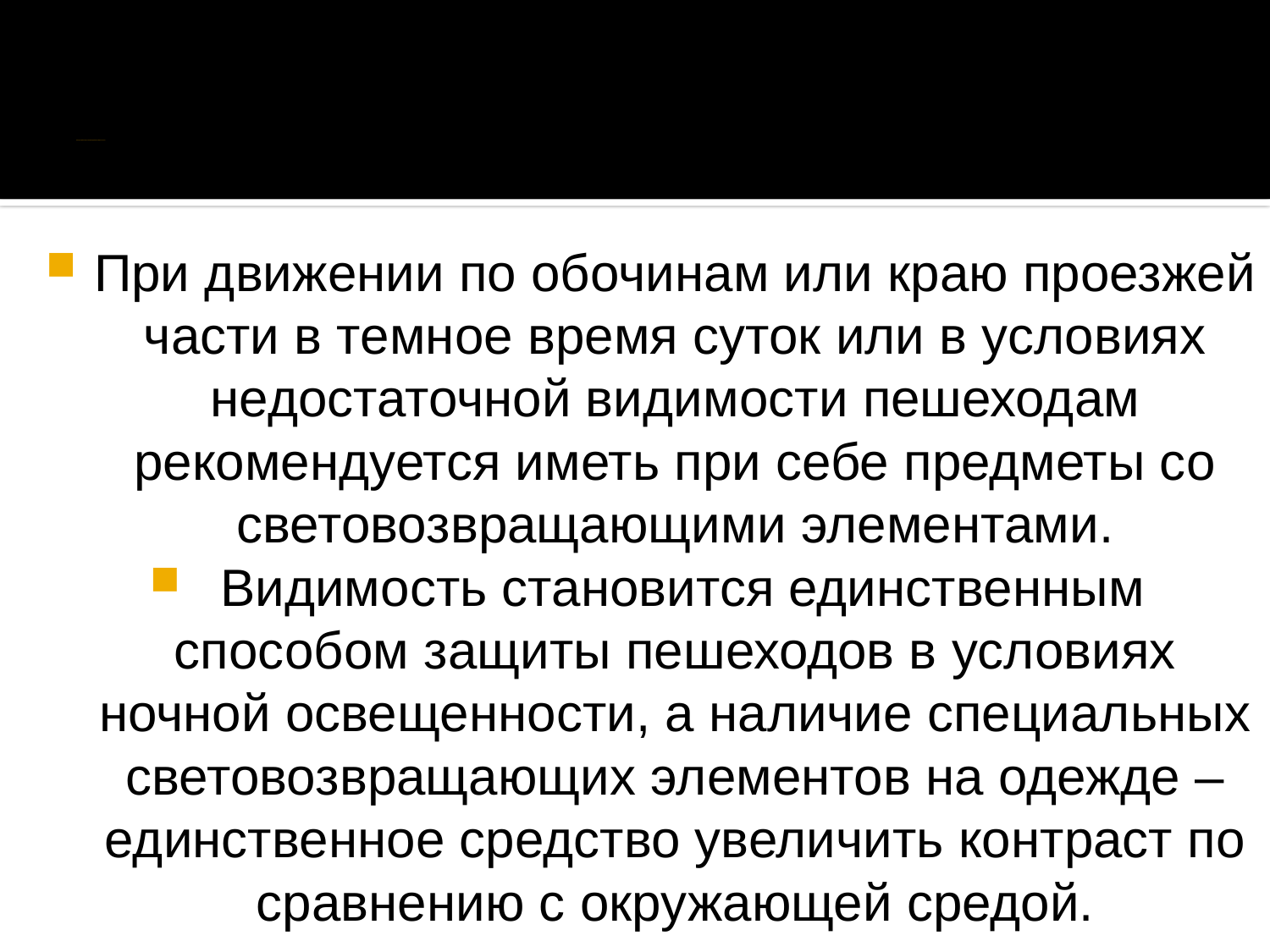

# С 2009 года в Правилах введена новая рекомендация, которая говорит нам о том, что …
При движении по обочинам или краю проезжей части в темное время суток или в условиях недостаточной видимости пешеходам рекомендуется иметь при себе предметы со световозвращающими элементами.
 Видимость становится единственным способом защиты пешеходов в условиях ночной освещенности, а наличие специальных световозвращающих элементов на одежде – единственное средство увеличить контраст по сравнению с окружающей средой.